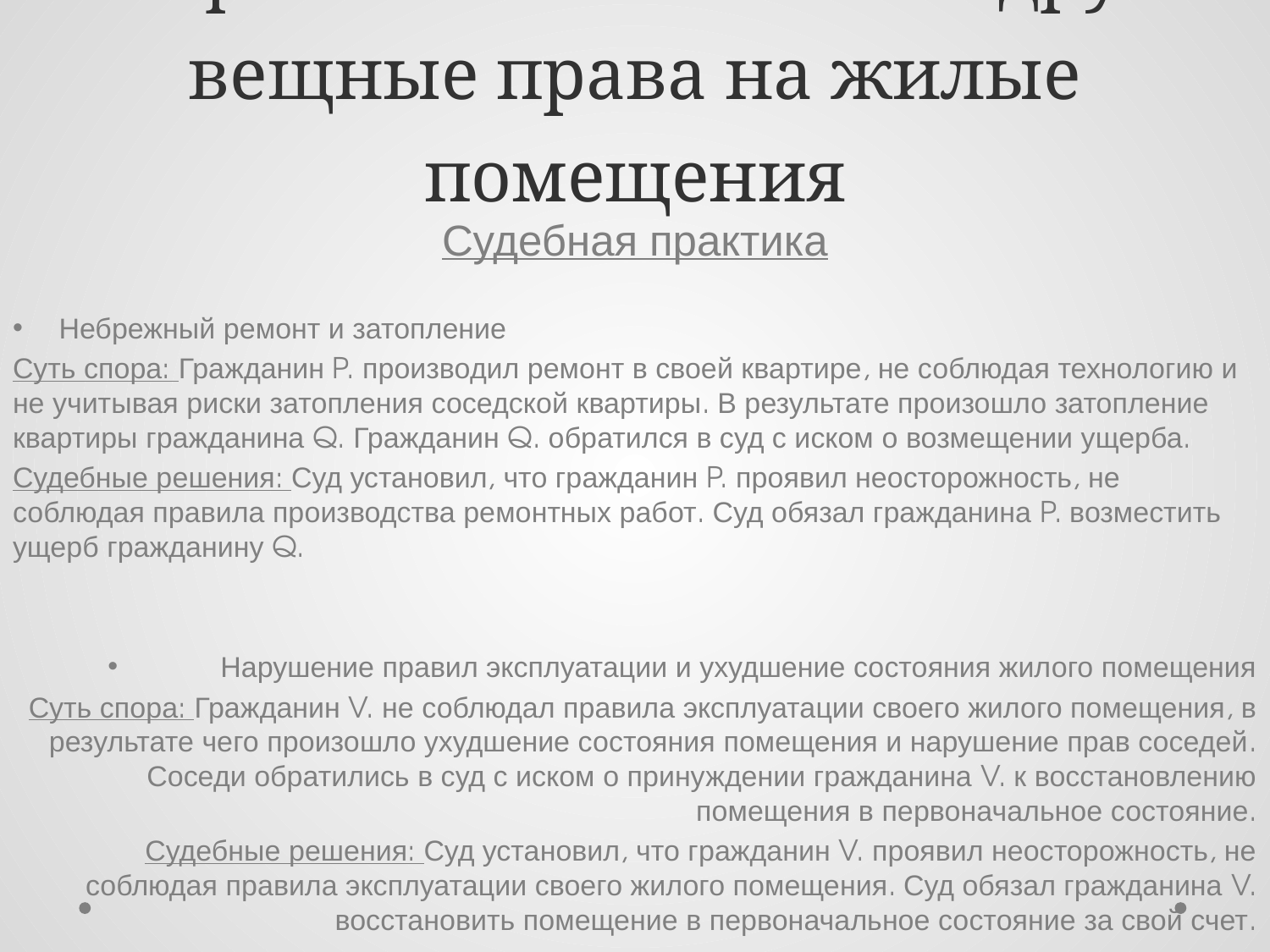

# 21.  Право собственности и другие вещные права на жилые помещения
Судебная практика

Небрежный ремонт и затопление
Суть спора: Гражданин P. производил ремонт в своей квартире, не соблюдая технологию и не учитывая риски затопления соседской квартиры. В результате произошло затопление квартиры гражданина Q. Гражданин Q. обратился в суд с иском о возмещении ущерба.
Судебные решения: Суд установил, что гражданин P. проявил неосторожность, не соблюдая правила производства ремонтных работ. Суд обязал гражданина P. возместить ущерб гражданину Q.

Нарушение правил эксплуатации и ухудшение состояния жилого помещения
Суть спора: Гражданин V. не соблюдал правила эксплуатации своего жилого помещения, в результате чего произошло ухудшение состояния помещения и нарушение прав соседей. Соседи обратились в суд с иском о принуждении гражданина V. к восстановлению помещения в первоначальное состояние.
Судебные решения: Суд установил, что гражданин V. проявил неосторожность, не соблюдая правила эксплуатации своего жилого помещения. Суд обязал гражданина V. восстановить помещение в первоначальное состояние за свой счет.